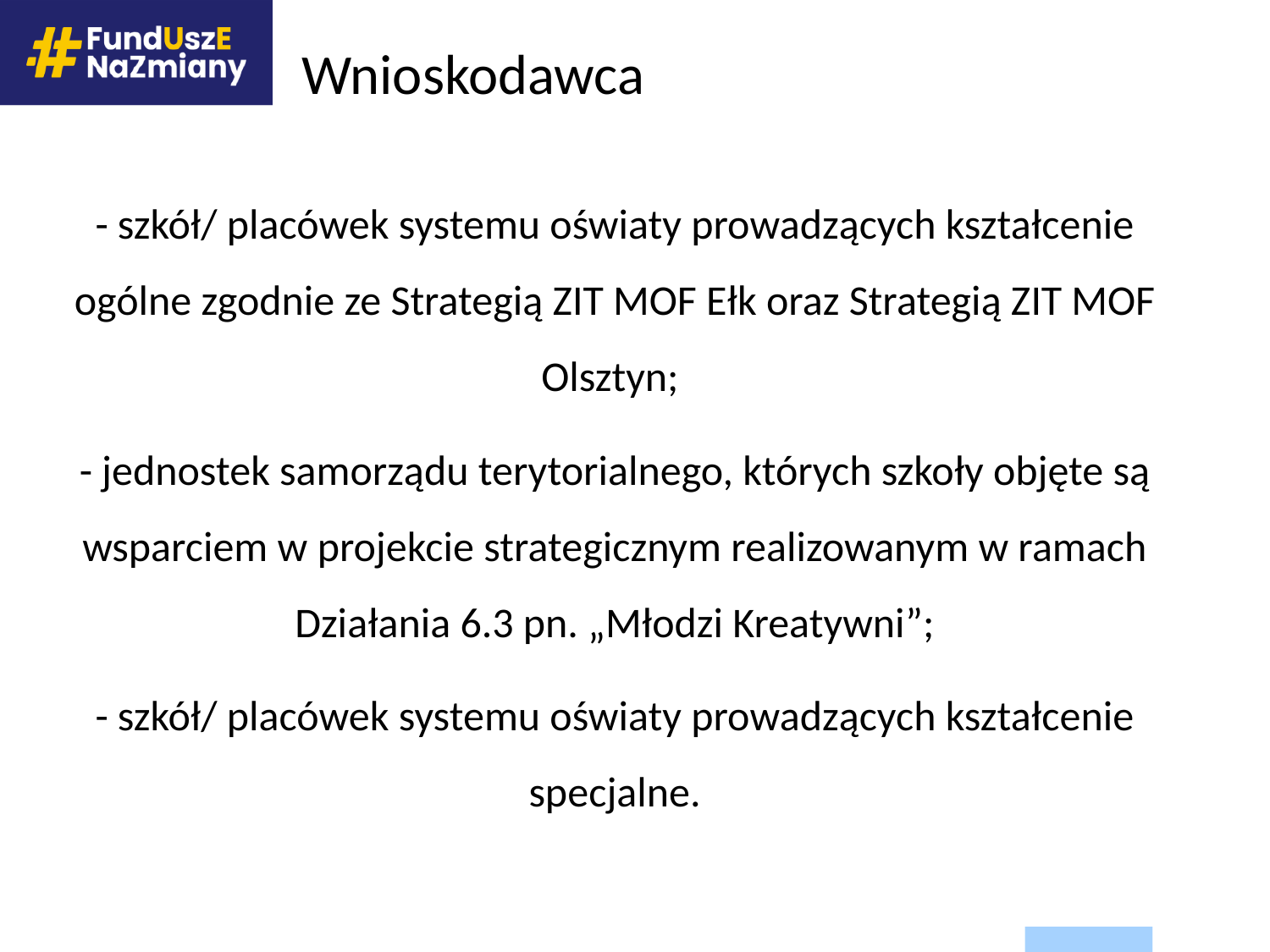

# Wnioskodawca
- szkół/ placówek systemu oświaty prowadzących kształcenie ogólne zgodnie ze Strategią ZIT MOF Ełk oraz Strategią ZIT MOF Olsztyn;
- jednostek samorządu terytorialnego, których szkoły objęte są wsparciem w projekcie strategicznym realizowanym w ramach Działania 6.3 pn. „Młodzi Kreatywni”;
- szkół/ placówek systemu oświaty prowadzących kształcenie specjalne.